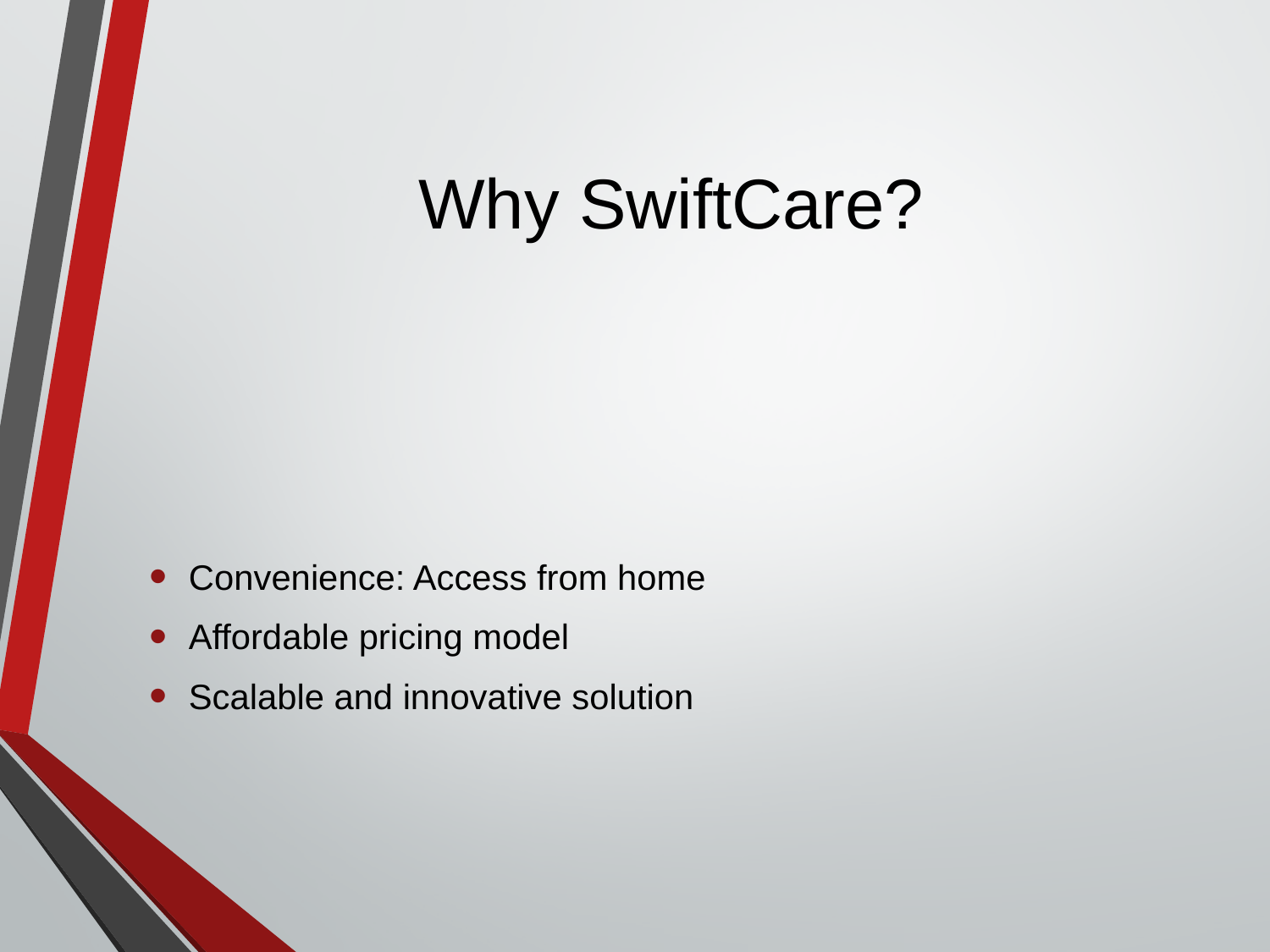

# Why SwiftCare?

Convenience: Access from home
Affordable pricing model
Scalable and innovative solution